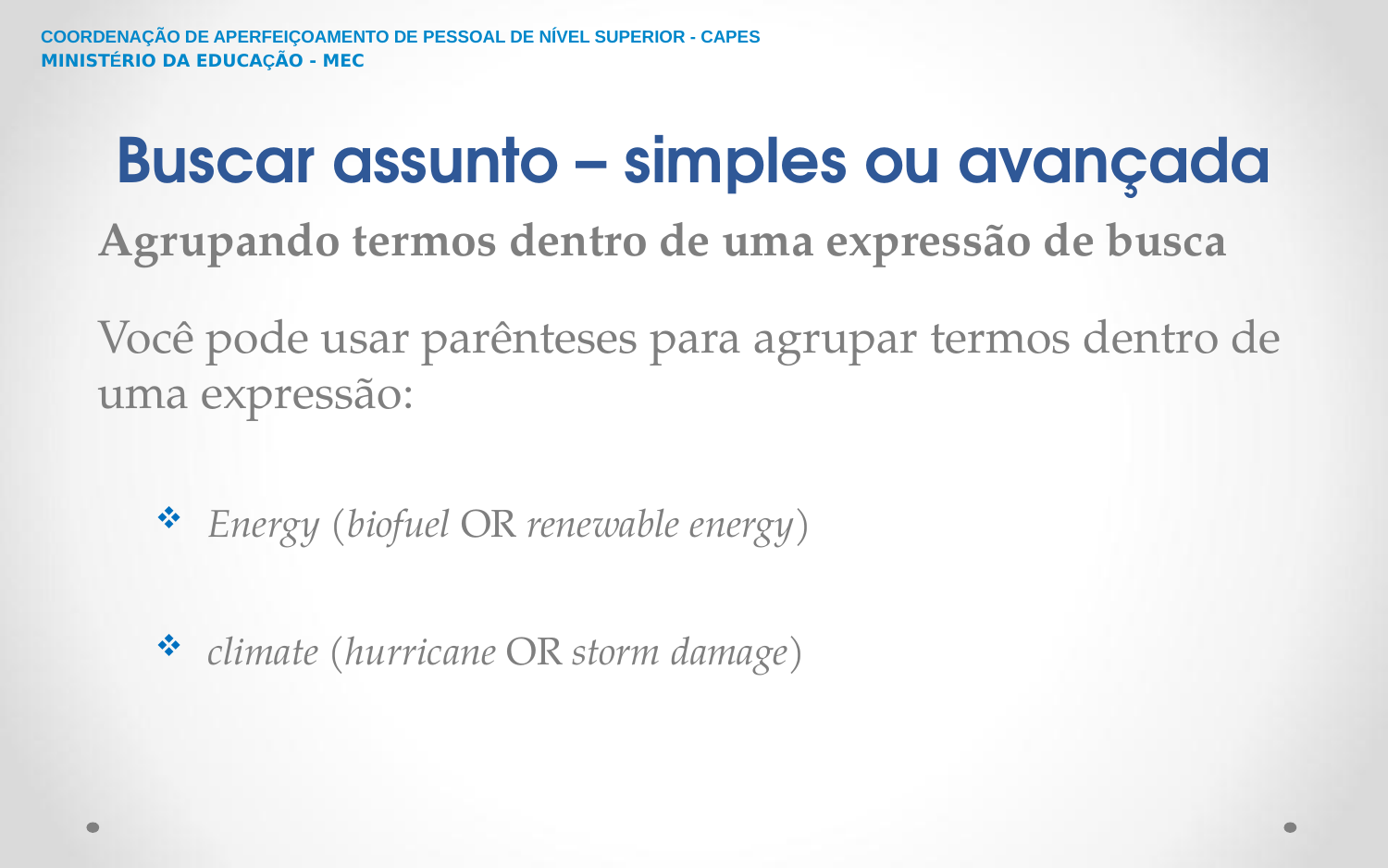

# Buscar assunto – simples ou avançada
Agrupando termos dentro de uma expressão de busca

Você pode usar parênteses para agrupar termos dentro de uma expressão:

Energy (biofuel OR renewable energy)

climate (hurricane OR storm damage)